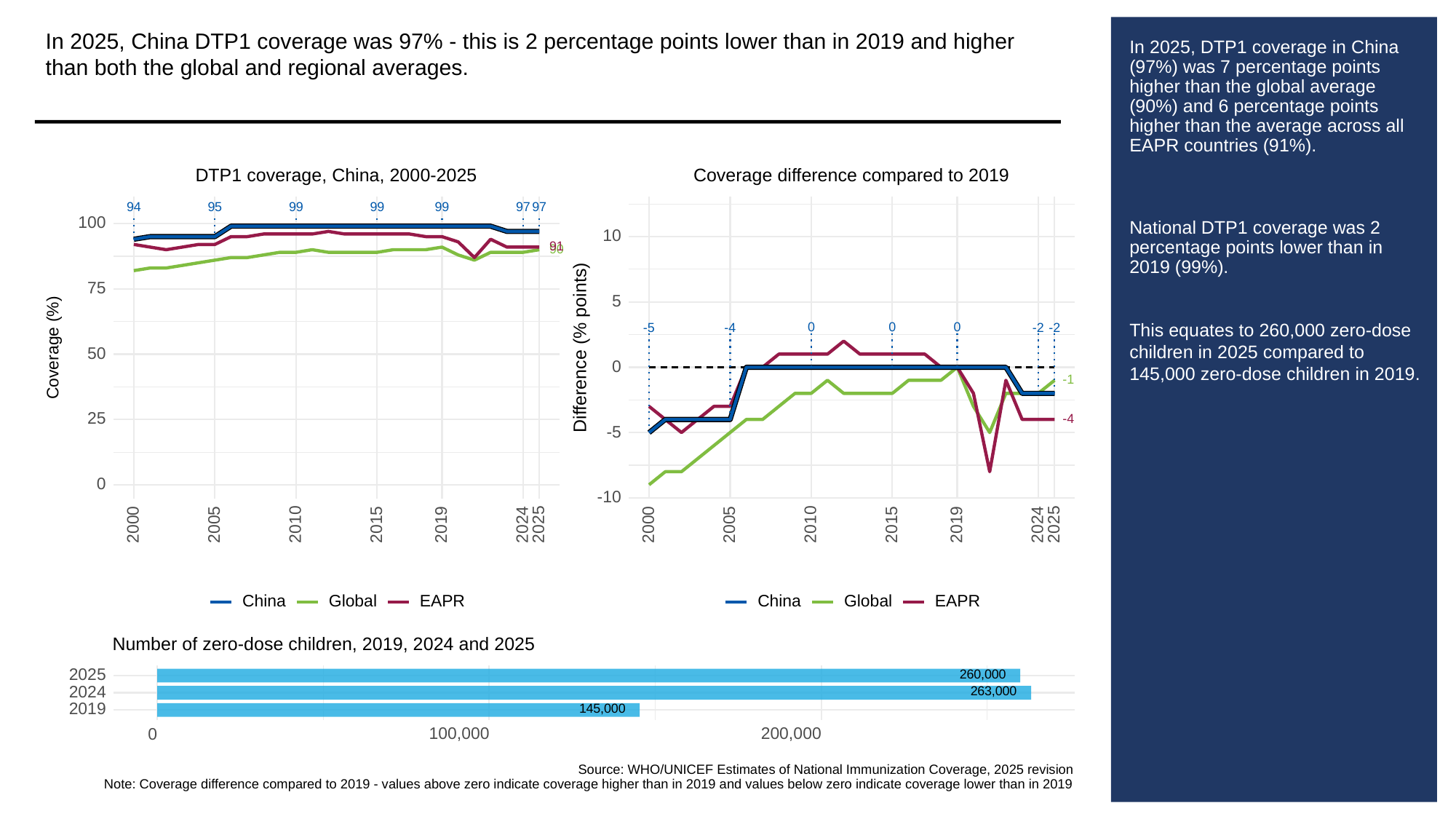

In 2025, China DTP1 coverage was 97% - this is 2 percentage points lower than in 2019 and higher than both the global and regional averages.
# In 2025, DTP1 coverage in China (97%) was 7 percentage points higher than the global average (90%) and 6 percentage points higher than the average across all EAPR countries (91%).

National DTP1 coverage was 2 percentage points lower than in 2019 (99%).

This equates to 260,000 zero-dose children in 2025 compared to 145,000 zero-dose children in 2019.

DTP1 coverage, China, 2000-2025
Coverage difference compared to 2019

94
95
99
99
99
97
97

100

10

91
90

75

5

0
0
0
-2
-2
-5
-4

Difference (% points)
Coverage (%)

50

0

-1

25
-4

-5

0

-10

2000
2005
2010
2015
2019
2024
2025
2000
2005
2010
2015
2019
2024
2025
China
Global
China
Global
EAPR
EAPR

Number of zero-dose children, 2019, 2024 and 2025

260,000
2025

263,000
2024

145,000
2019

100,000
200,000
0
Source: WHO/UNICEF Estimates of National Immunization Coverage, 2025 revision
Note: Coverage difference compared to 2019 - values above zero indicate coverage higher than in 2019 and values below zero indicate coverage lower than in 2019